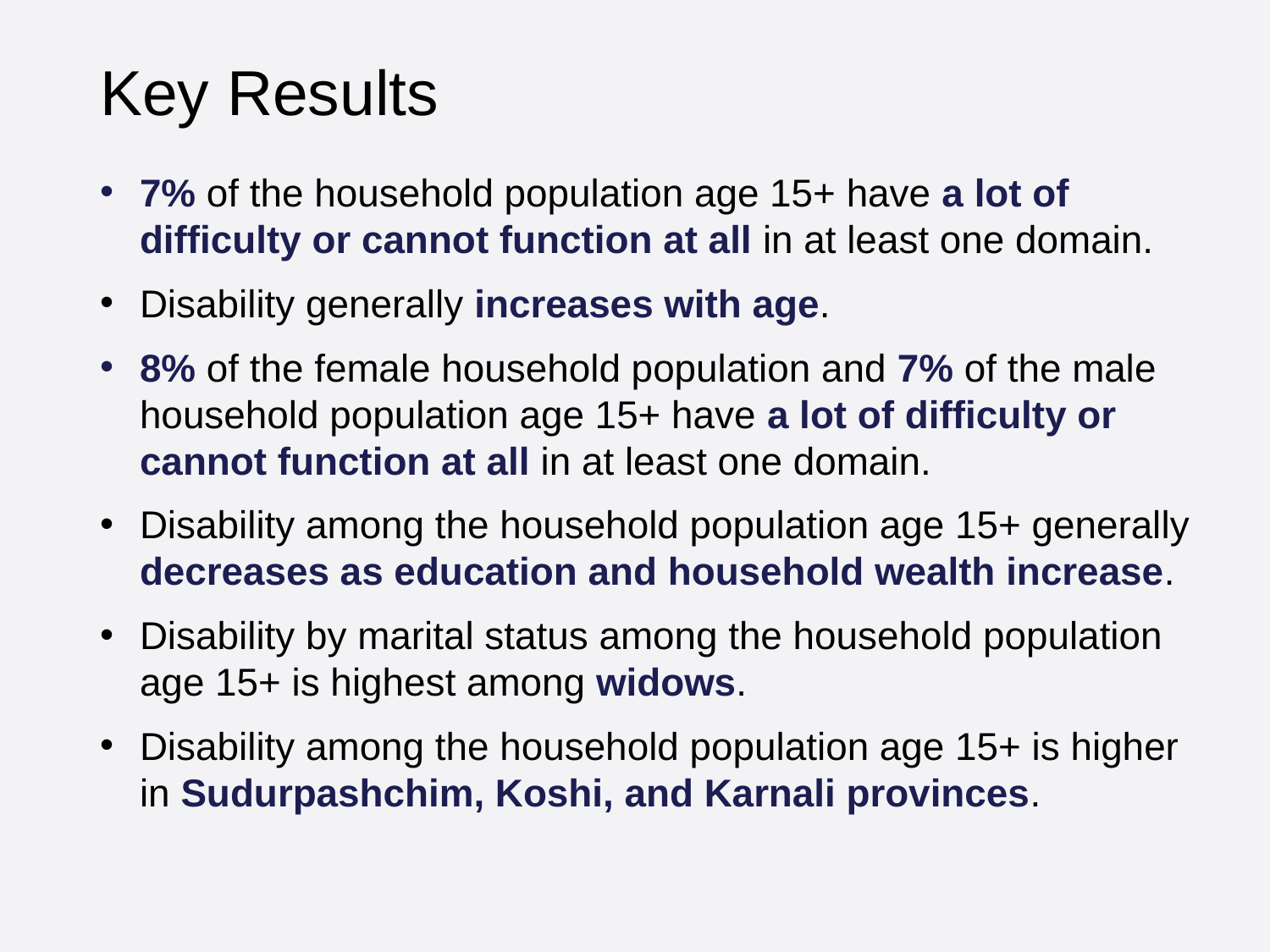

# Key Results
7% of the household population age 15+ have a lot of difficulty or cannot function at all in at least one domain.
Disability generally increases with age.
8% of the female household population and 7% of the male household population age 15+ have a lot of difficulty or cannot function at all in at least one domain.
Disability among the household population age 15+ generally decreases as education and household wealth increase.
Disability by marital status among the household population age 15+ is highest among widows.
Disability among the household population age 15+ is higher in Sudurpashchim, Koshi, and Karnali provinces.